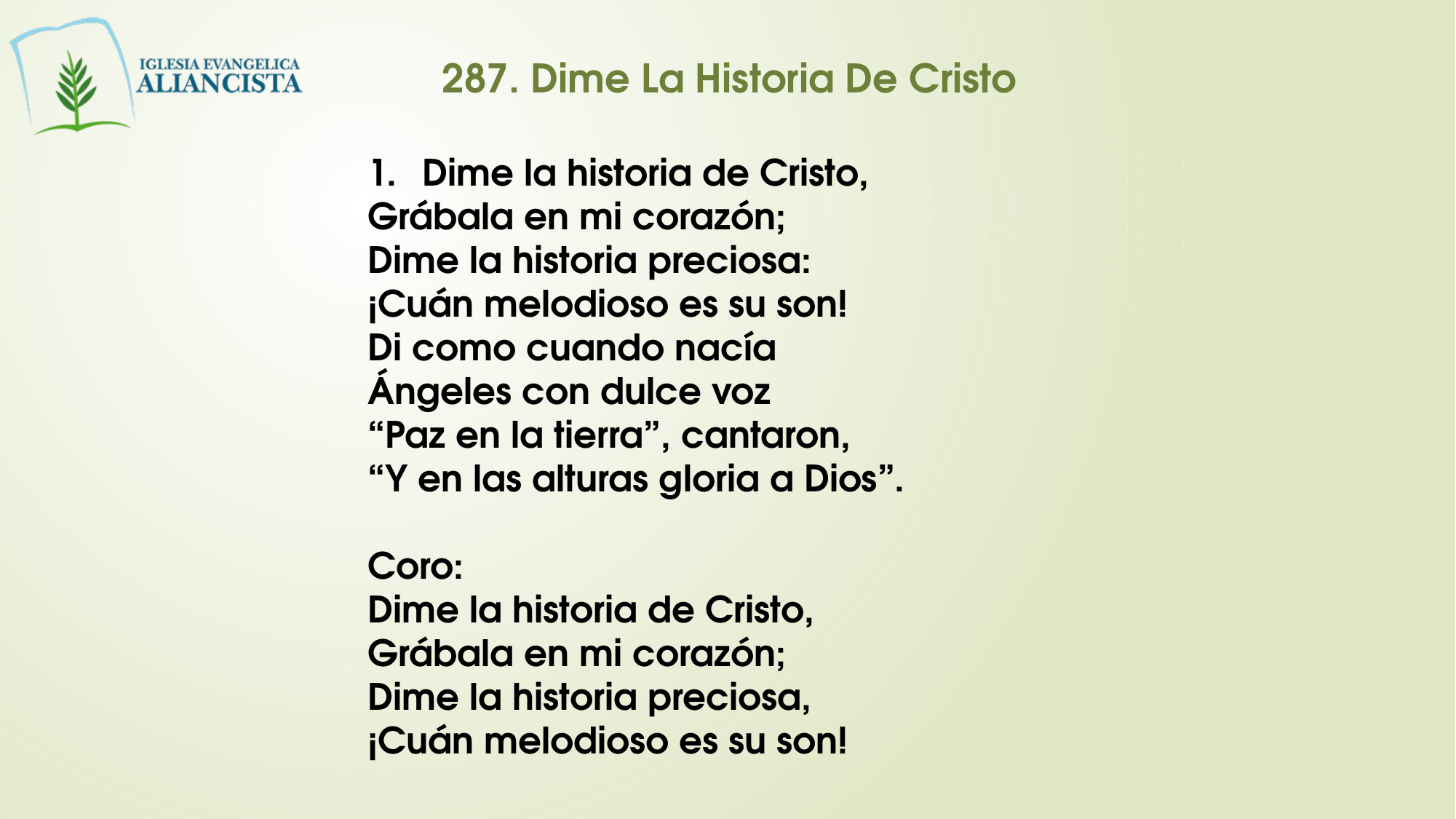

287. Dime La Historia De Cristo
Dime la historia de Cristo,
Grábala en mi corazón;
Dime la historia preciosa:
¡Cuán melodioso es su son!
Di como cuando nacía
Ángeles con dulce voz
“Paz en la tierra”, cantaron,
“Y en las alturas gloria a Dios”.

Coro:
Dime la historia de Cristo,
Grábala en mi corazón;
Dime la historia preciosa,
¡Cuán melodioso es su son!